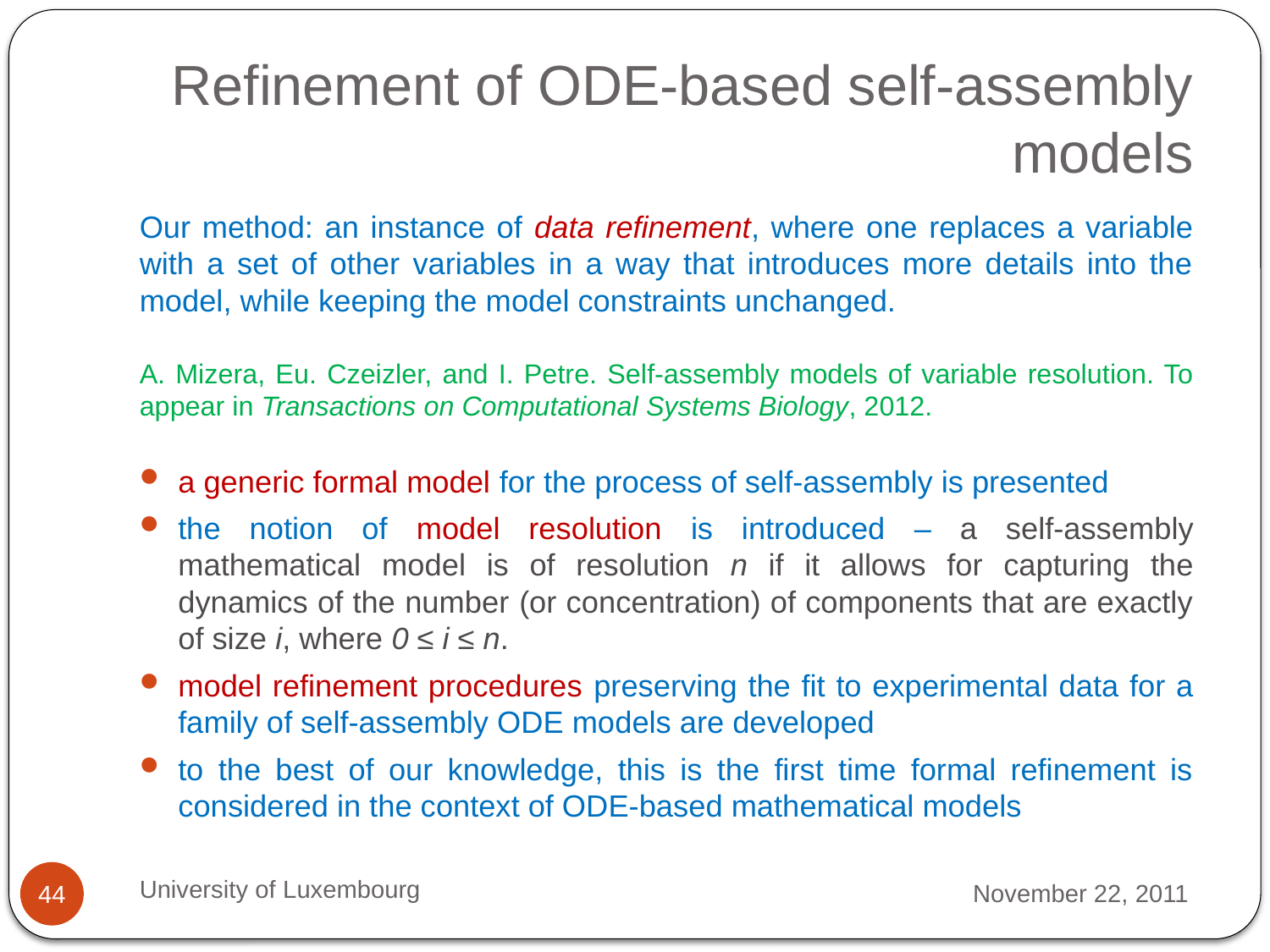

# Refinement of ODE-based self-assembly models
Our method: an instance of data refinement, where one replaces a variable with a set of other variables in a way that introduces more details into the model, while keeping the model constraints unchanged.

A. Mizera, Eu. Czeizler, and I. Petre. Self-assembly models of variable resolution. To appear in Transactions on Computational Systems Biology, 2012.

a generic formal model for the process of self-assembly is presented
the notion of model resolution is introduced – a self-assembly mathematical model is of resolution n if it allows for capturing the dynamics of the number (or concentration) of components that are exactly of size i, where 0 ≤ i ≤ n.
model refinement procedures preserving the fit to experimental data for a family of self-assembly ODE models are developed
to the best of our knowledge, this is the first time formal refinement is considered in the context of ODE-based mathematical models
University of Luxembourg
November 22, 2011
44